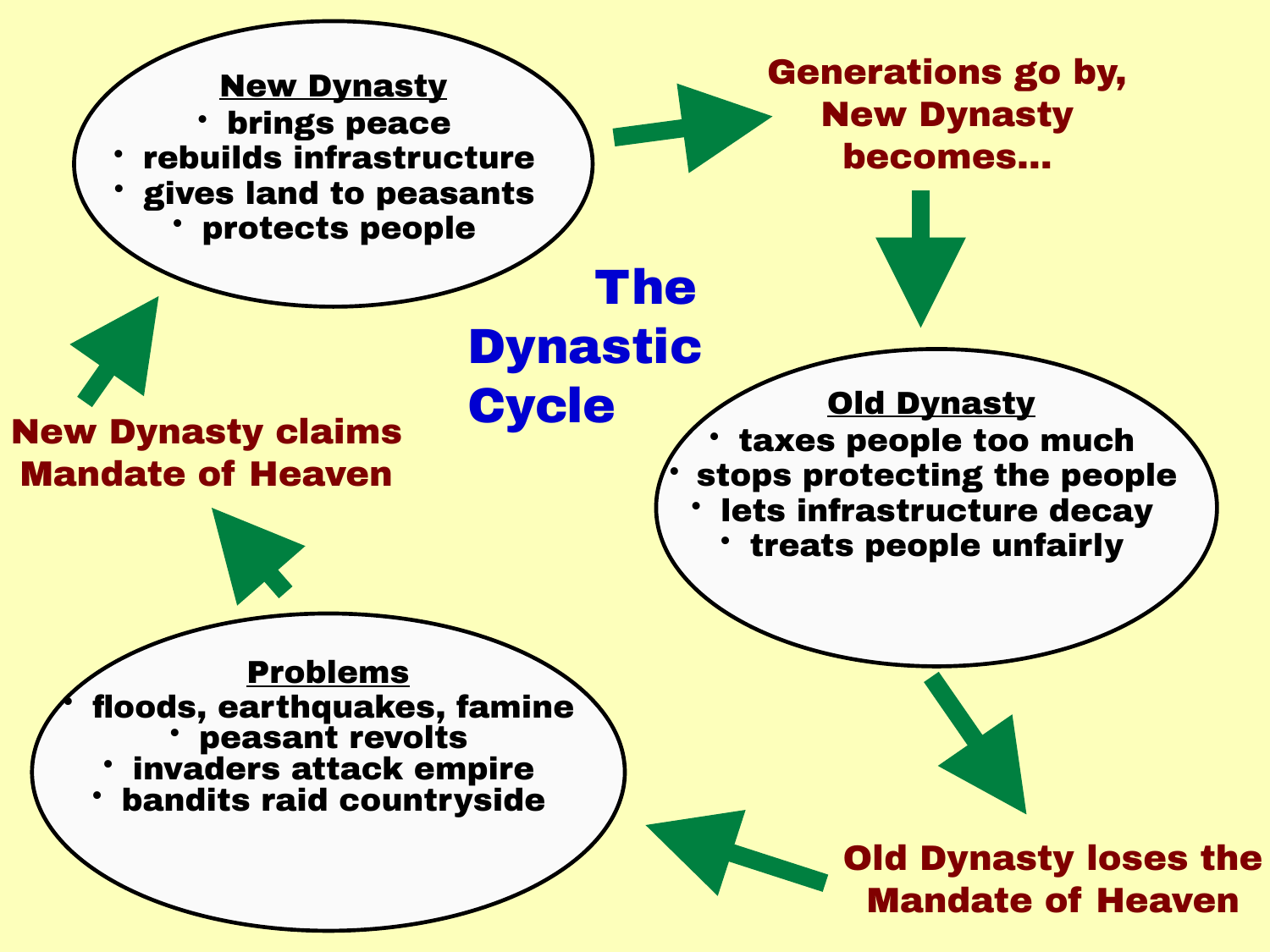

New Dynasty
brings peace
rebuilds infrastructure
gives land to peasants
protects people
Generations go by, New Dynasty becomes…
	The Dynastic Cycle

Old Dynasty
taxes people too much
stops protecting the people
lets infrastructure decay
treats people unfairly
New Dynasty claims Mandate of Heaven

Problems
floods, earthquakes, famine
peasant revolts
invaders attack empire
bandits raid countryside
Old Dynasty loses the Mandate of Heaven